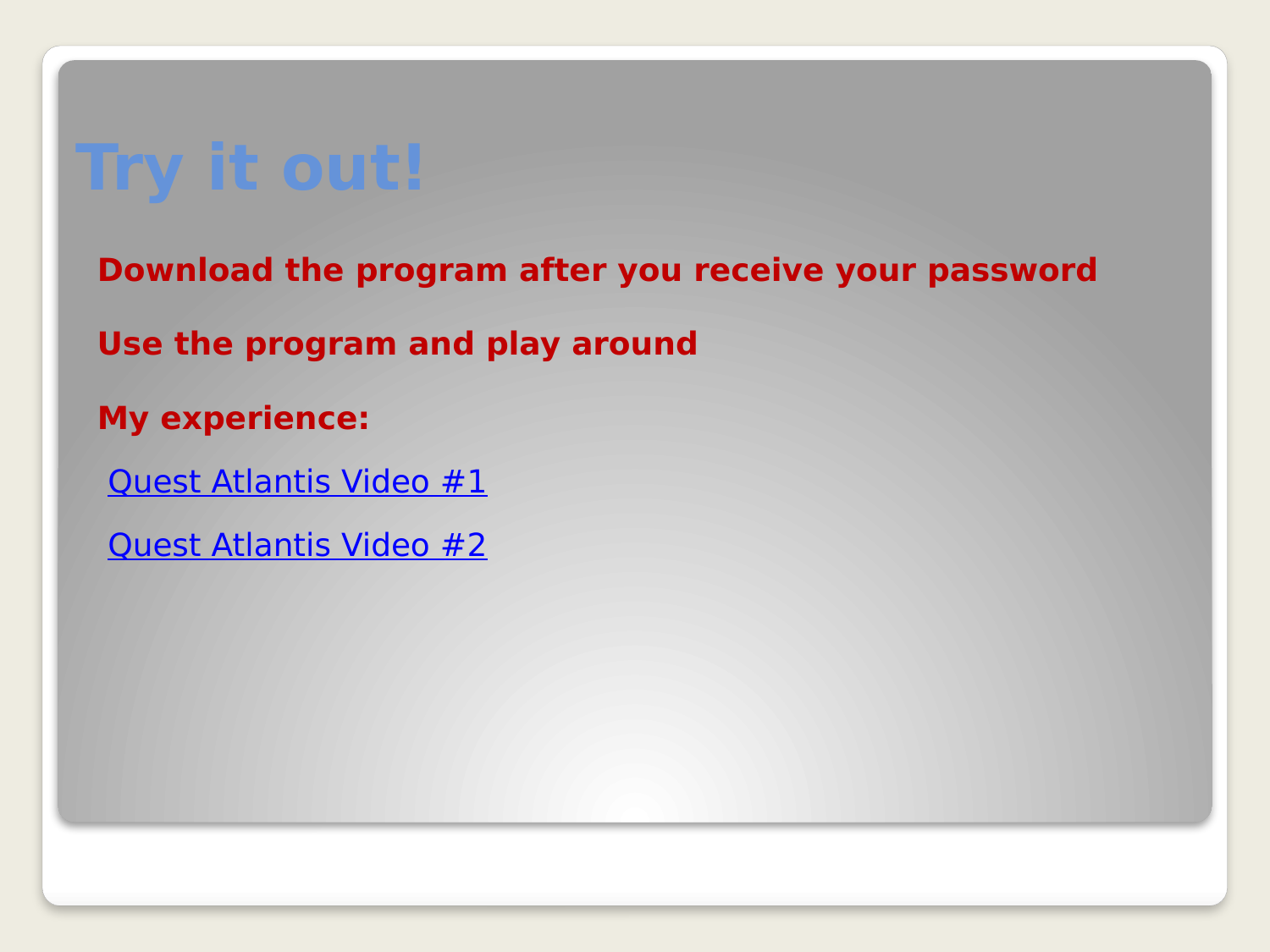

# Try it out!
Download the program after you receive your password
Use the program and play around
My experience:

Quest Atlantis Video #1
Quest Atlantis Video #2